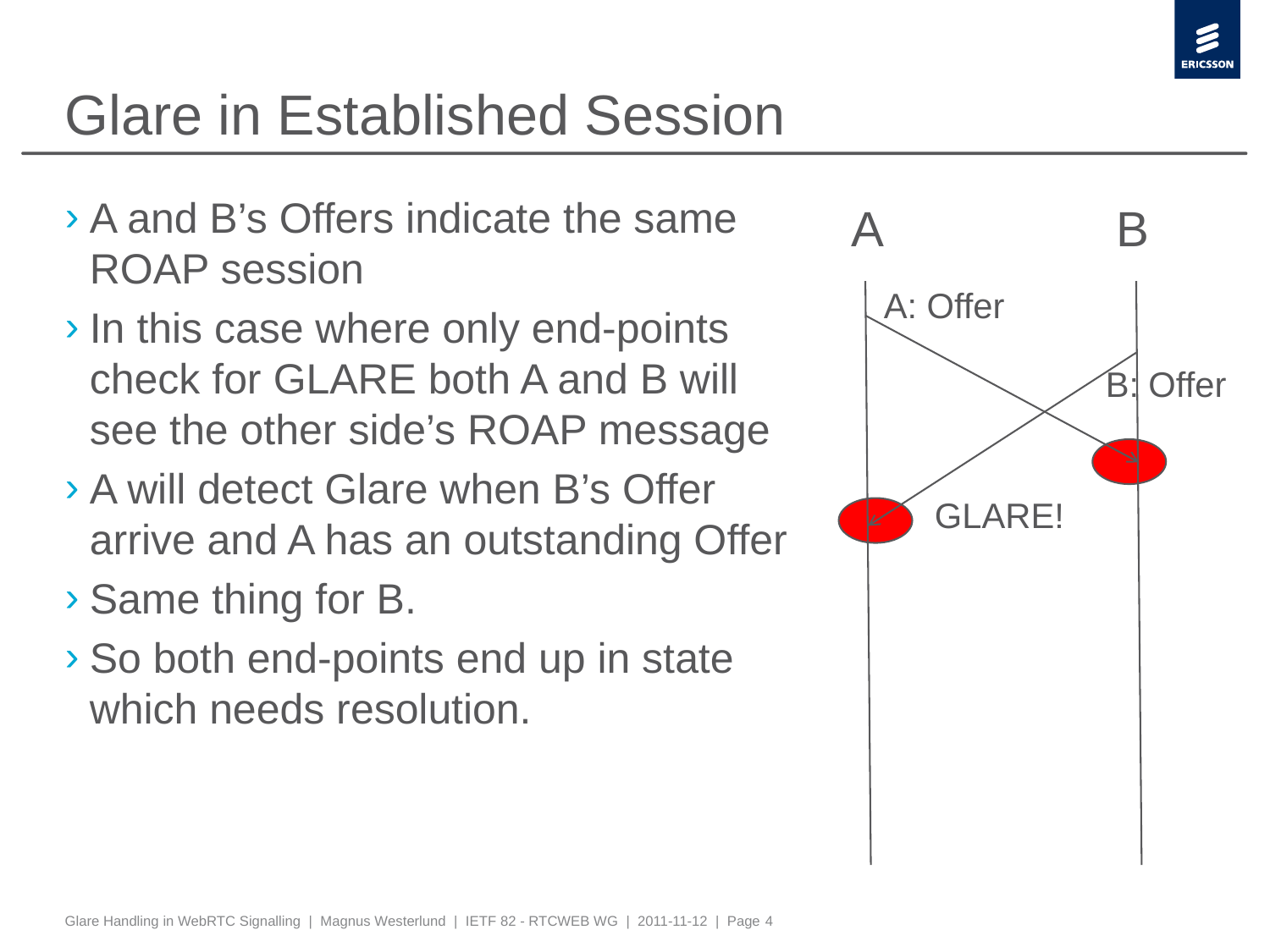

# Glare in Established Session
A and B’s Offers indicate the same ROAP session
In this case where only end-points check for GLARE both A and B will see the other side’s ROAP message
A will detect Glare when B’s Offer arrive and A has an outstanding Offer
Same thing for B.
So both end-points end up in state which needs resolution.
A
B
A: Offer
B: Offer

GLARE!